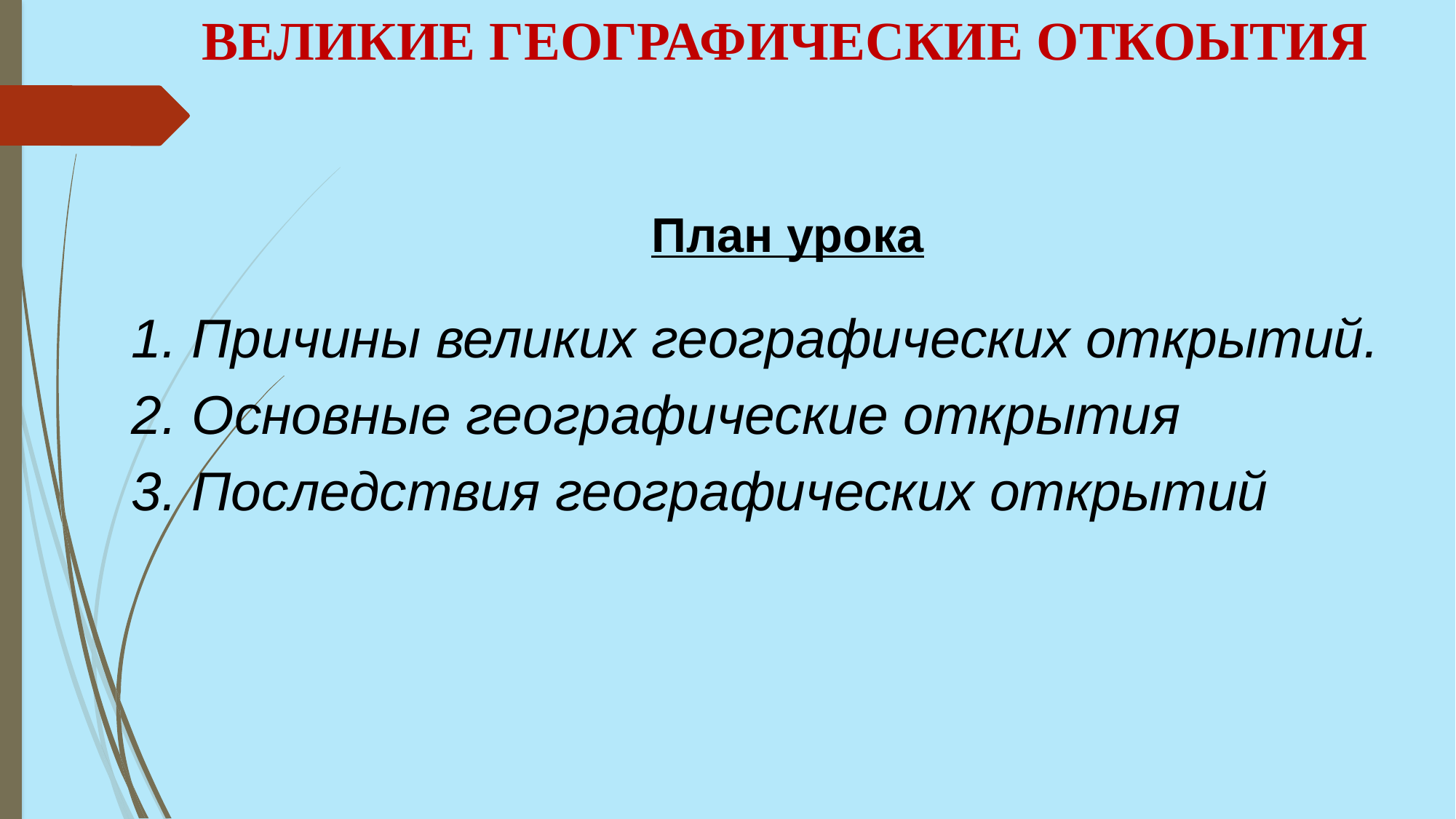

# ВЕЛИКИЕ ГЕОГРАФИЧЕСКИЕ ОТКОЫТИЯ
План урока

1. Причины великих географических открытий.
2. Основные географические открытия
3. Последствия географических открытий